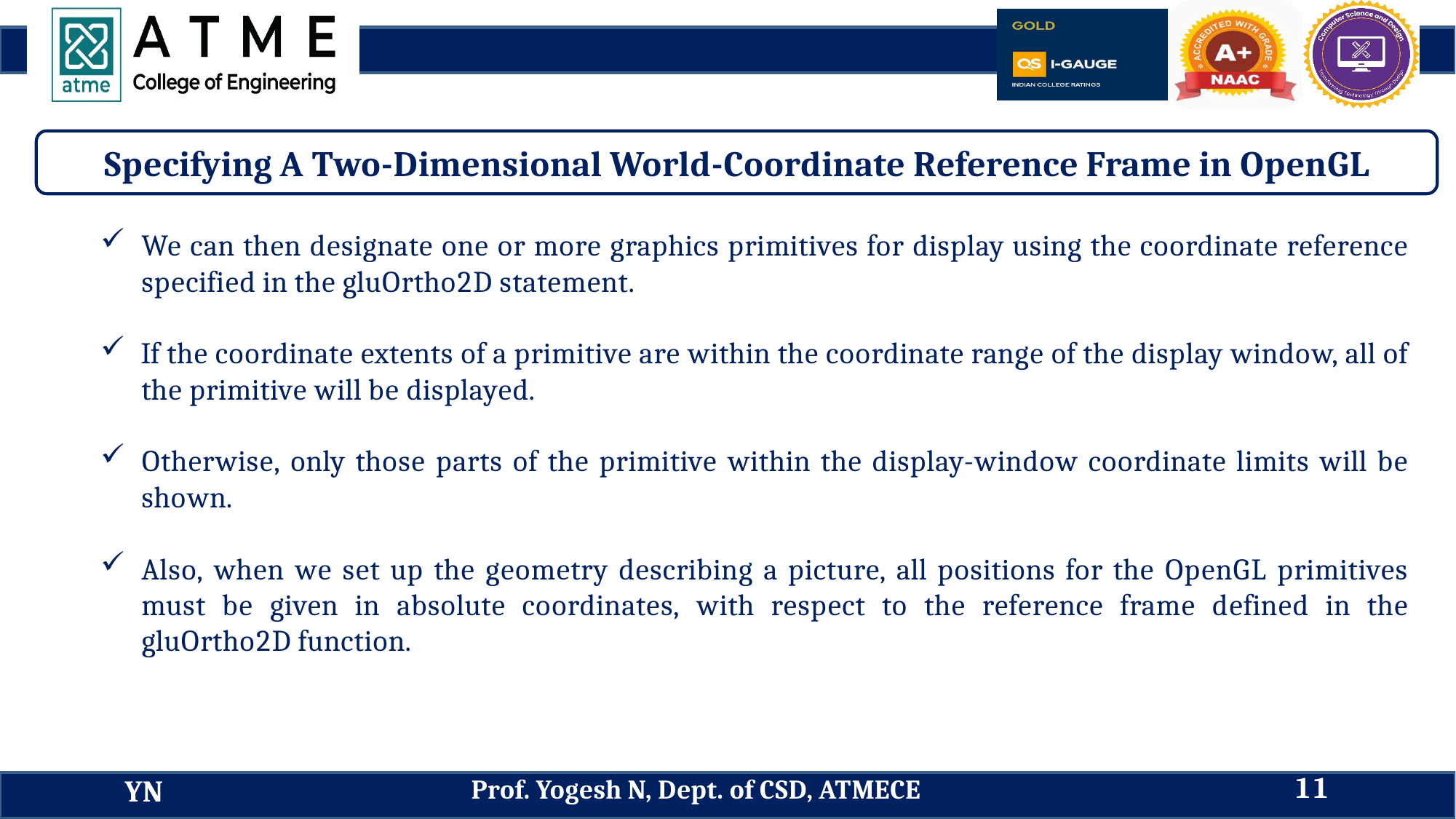

Specifying A Two-Dimensional World-Coordinate Reference Frame in OpenGL
We can then designate one or more graphics primitives for display using the coordinate reference specified in the gluOrtho2D statement.

If the coordinate extents of a primitive are within the coordinate range of the display window, all of the primitive will be displayed.

Otherwise, only those parts of the primitive within the display-window coordinate limits will be shown.

Also, when we set up the geometry describing a picture, all positions for the OpenGL primitives must be given in absolute coordinates, with respect to the reference frame defined in the gluOrtho2D function.
11
Prof. Yogesh N, Dept. of CSD, ATMECE
YN